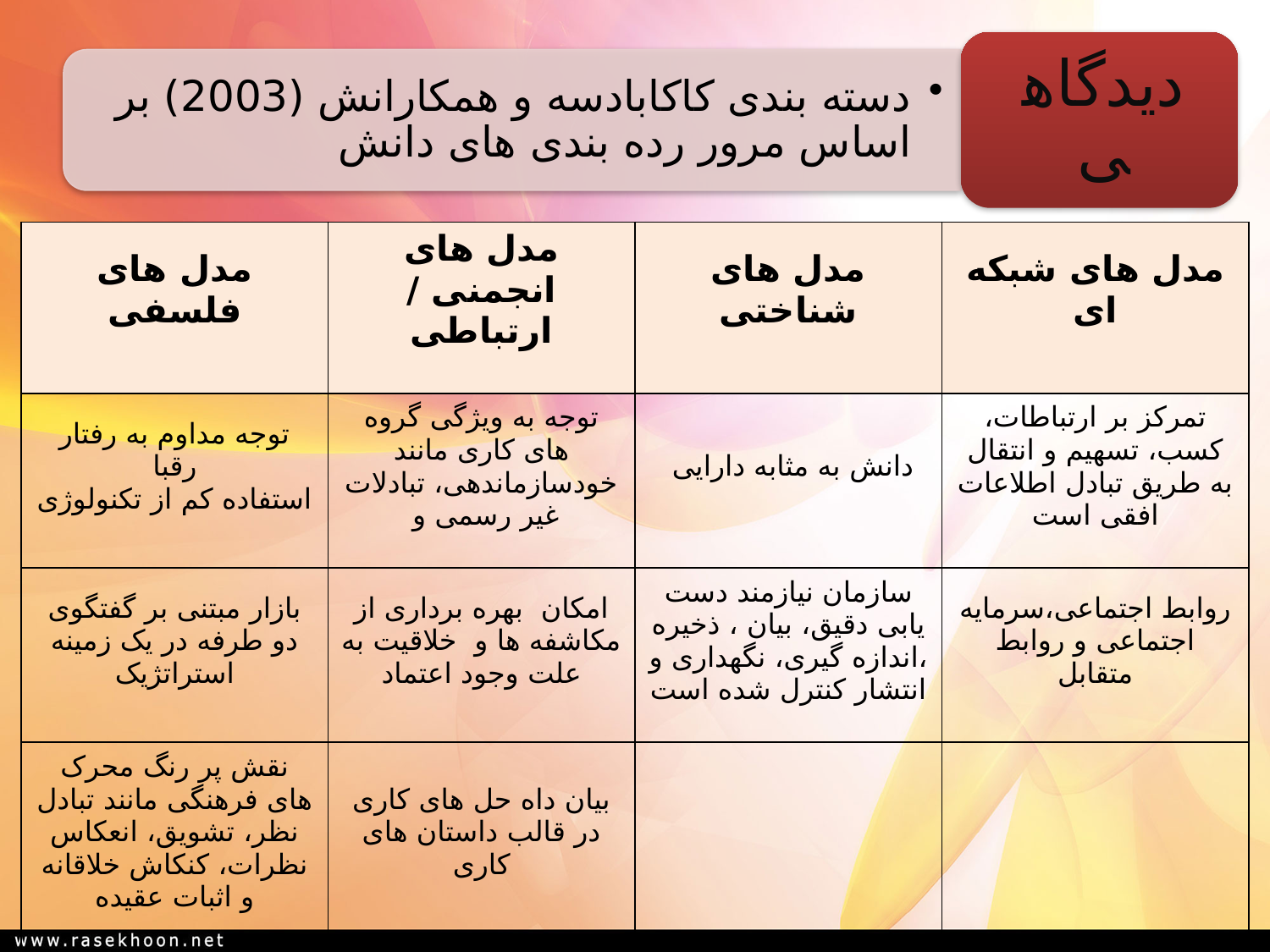

دسته بندی کاکابادسه و همکارانش (2003) بر اساس مرور رده بندی های دانش
دیدگاهی
#
| مدل های فلسفی | مدل های انجمنی / ارتباطی | مدل های شناختی | مدل های شبکه ای |
| --- | --- | --- | --- |
| توجه مداوم به رفتار رقبا استفاده کم از تکنولوژی | توجه به ویژگی گروه های کاری مانند خودسازماندهی، تبادلات غیر رسمی و | دانش به مثابه دارایی | تمرکز بر ارتباطات، کسب، تسهیم و انتقال به طریق تبادل اطلاعات افقی است |
| بازار مبتنی بر گفتگوی دو طرفه در یک زمینه استراتژیک | امکان بهره برداری از مکاشفه ها و خلاقیت به علت وجود اعتماد | سازمان نیازمند دست یابی دقیق، بیان ، ذخیره ،اندازه گیری، نگهداری و انتشار کنترل شده است | روابط اجتماعی،سرمایه اجتماعی و روابط متقابل |
| نقش پر رنگ محرک های فرهنگی مانند تبادل نظر، تشویق، انعکاس نظرات، کنکاش خلاقانه و اثبات عقیده | بیان داه حل های کاری در قالب داستان های کاری |  |  |